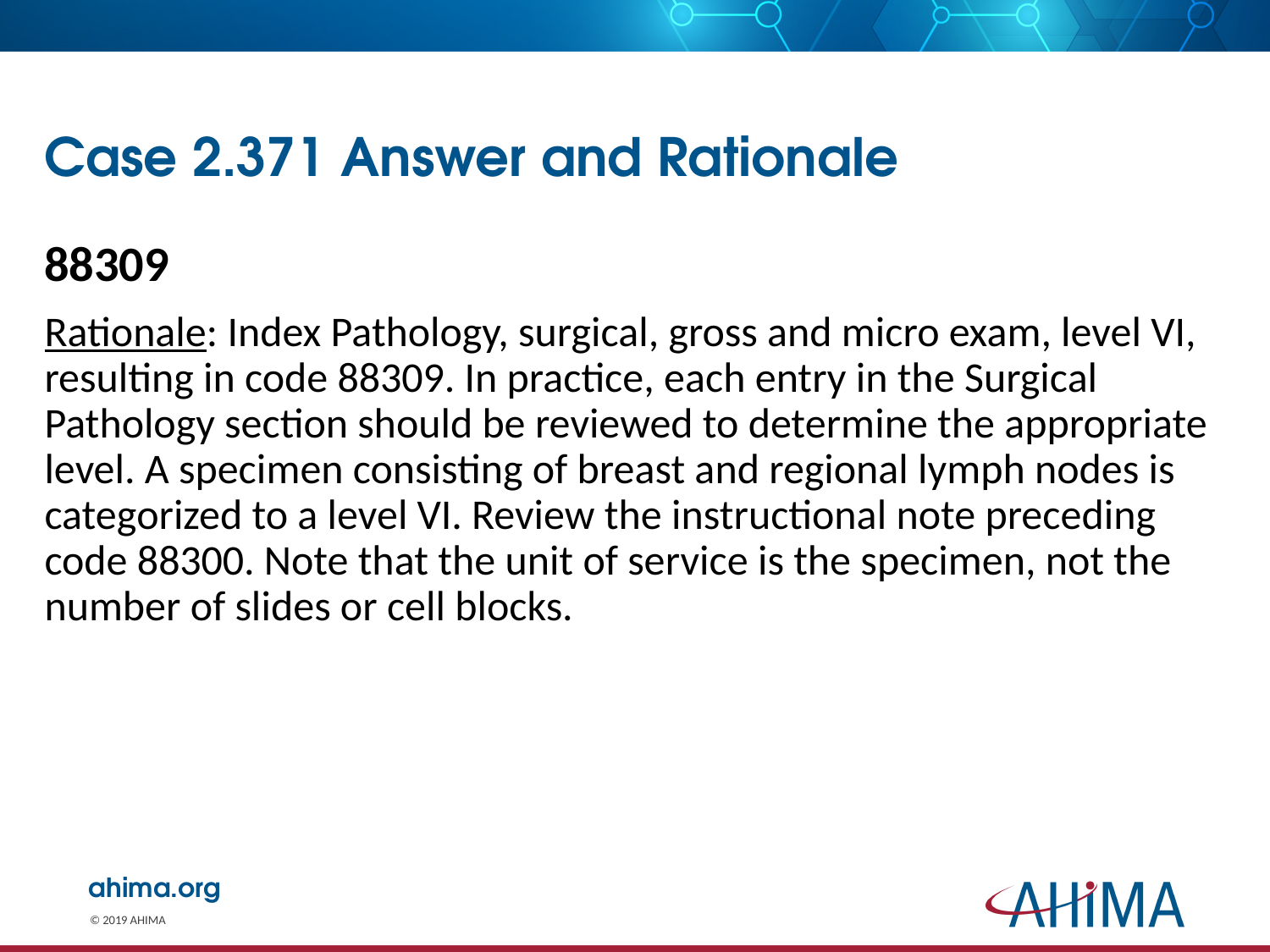

# Case 2.371 Answer and Rationale
88309
Rationale: Index Pathology, surgical, gross and micro exam, level VI, resulting in code 88309. In practice, each entry in the Surgical Pathology section should be reviewed to determine the appropriate level. A specimen consisting of breast and regional lymph nodes is categorized to a level VI. Review the instructional note preceding code 88300. Note that the unit of service is the specimen, not the number of slides or cell blocks.